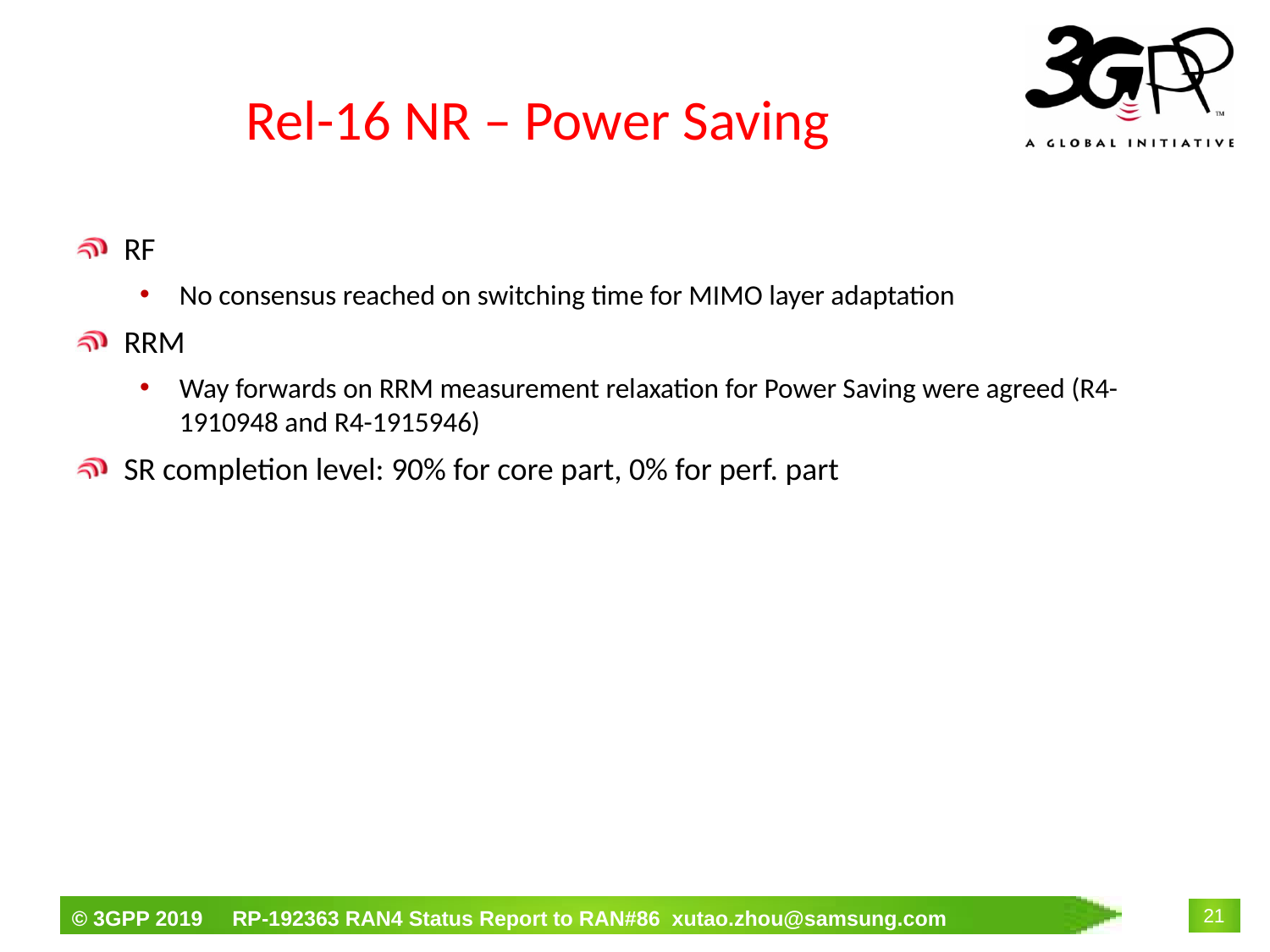

# Rel-16 NR – Power Saving
RF
No consensus reached on switching time for MIMO layer adaptation
RRM
Way forwards on RRM measurement relaxation for Power Saving were agreed (R4-1910948 and R4-1915946)
SR completion level: 90% for core part, 0% for perf. part